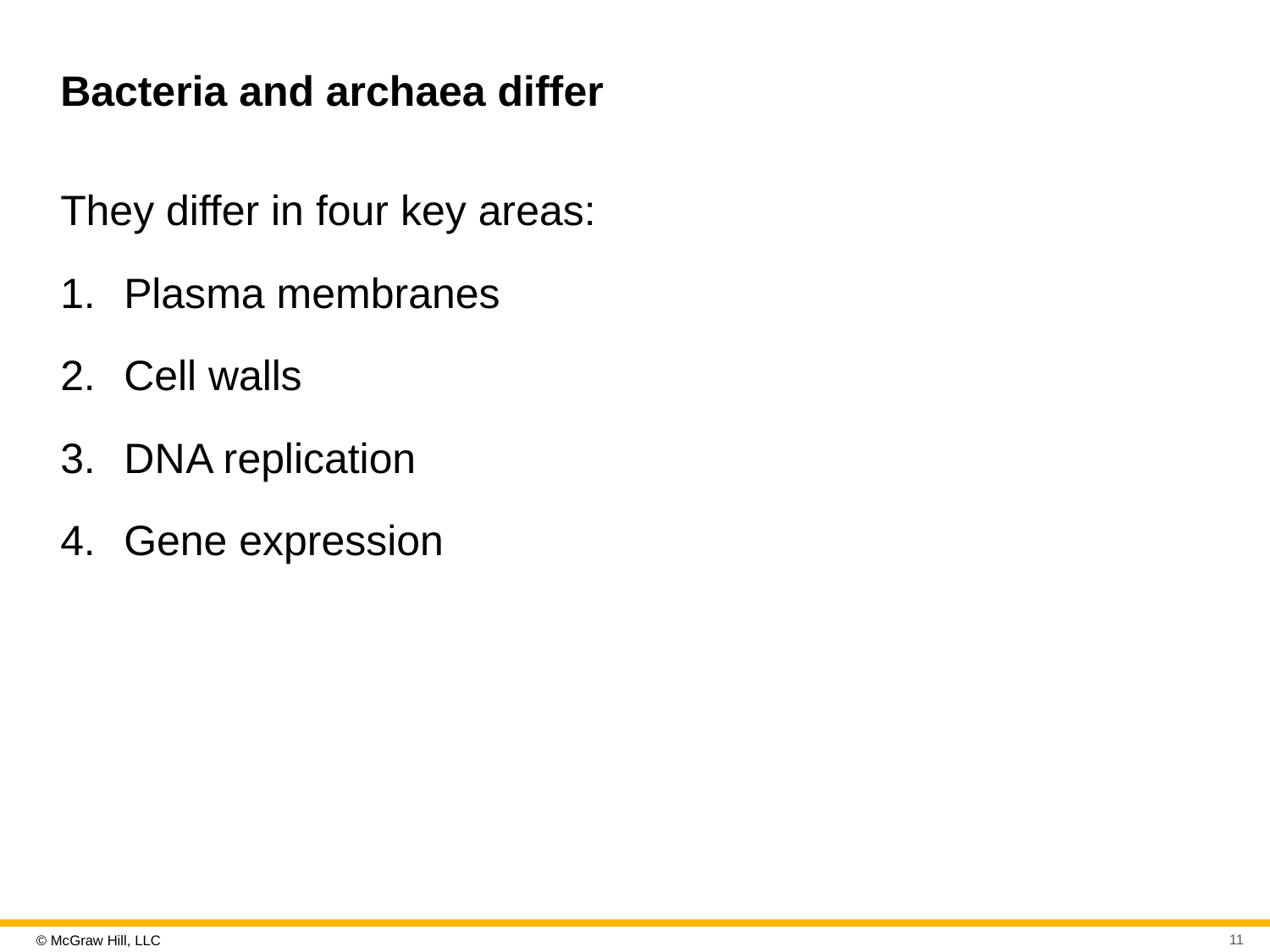

# Bacteria and archaea differ
They differ in four key areas:
Plasma membranes
Cell walls
D N A replication
Gene expression
11